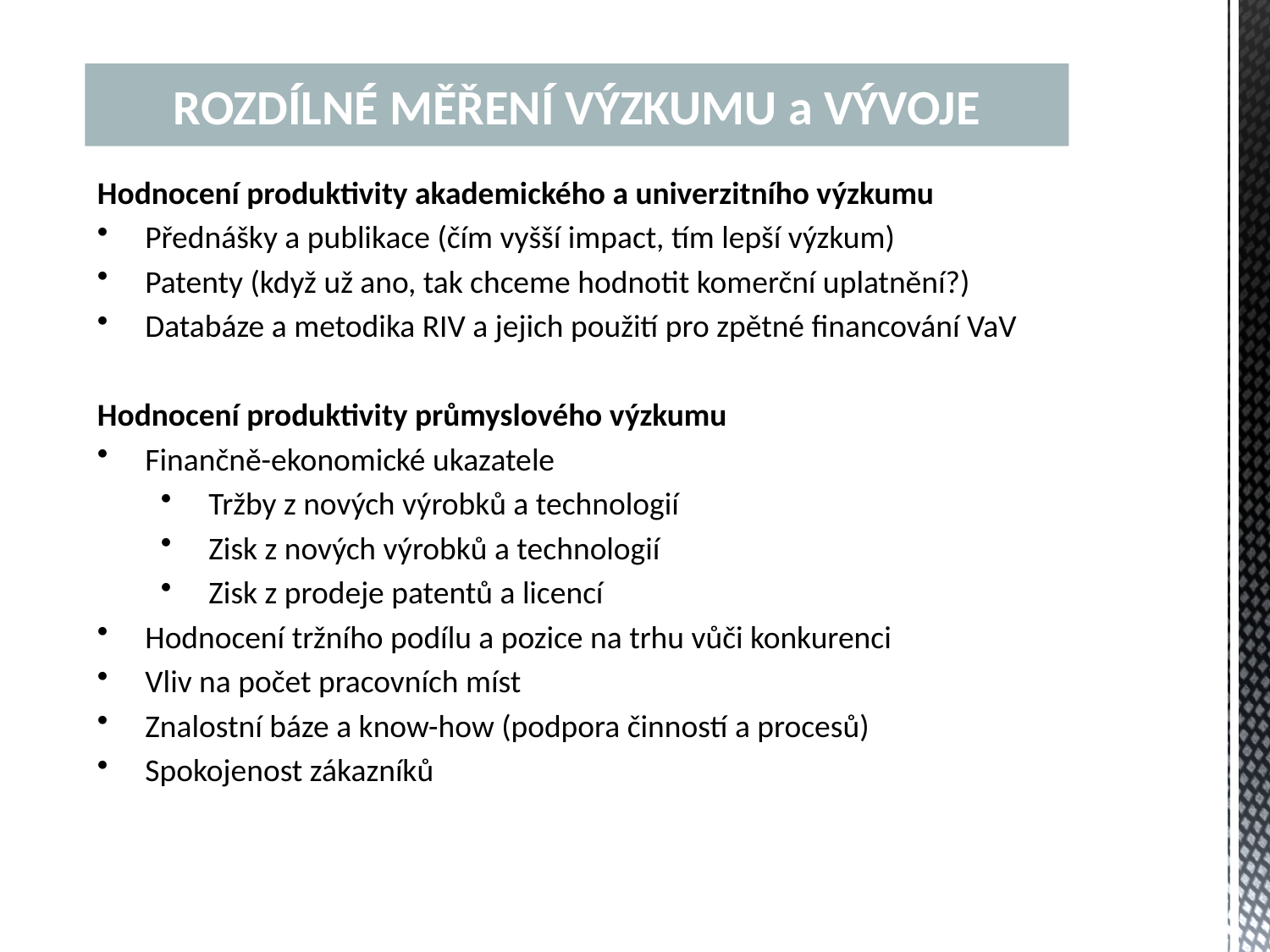

# ROZDÍLNÉ MĚŘENÍ VÝZKUMU a VÝVOJE
Hodnocení produktivity akademického a univerzitního výzkumu
Přednášky a publikace (čím vyšší impact, tím lepší výzkum)
Patenty (když už ano, tak chceme hodnotit komerční uplatnění?)
Databáze a metodika RIV a jejich použití pro zpětné financování VaV

Hodnocení produktivity průmyslového výzkumu
Finančně-ekonomické ukazatele
Tržby z nových výrobků a technologií
Zisk z nových výrobků a technologií
Zisk z prodeje patentů a licencí
Hodnocení tržního podílu a pozice na trhu vůči konkurenci
Vliv na počet pracovních míst
Znalostní báze a know-how (podpora činností a procesů)
Spokojenost zákazníků